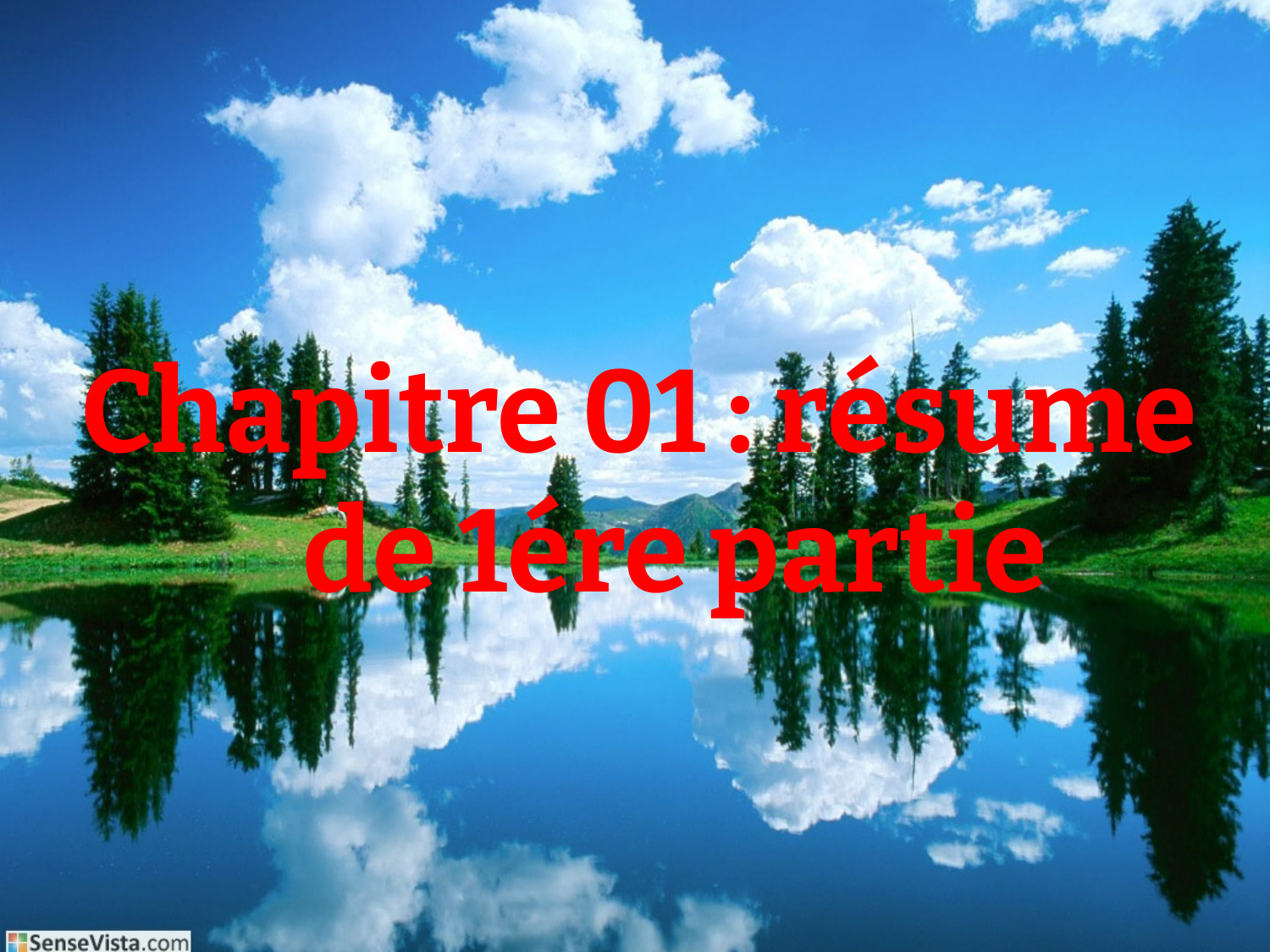

# Chapitre 01 : résume de 1ére partie